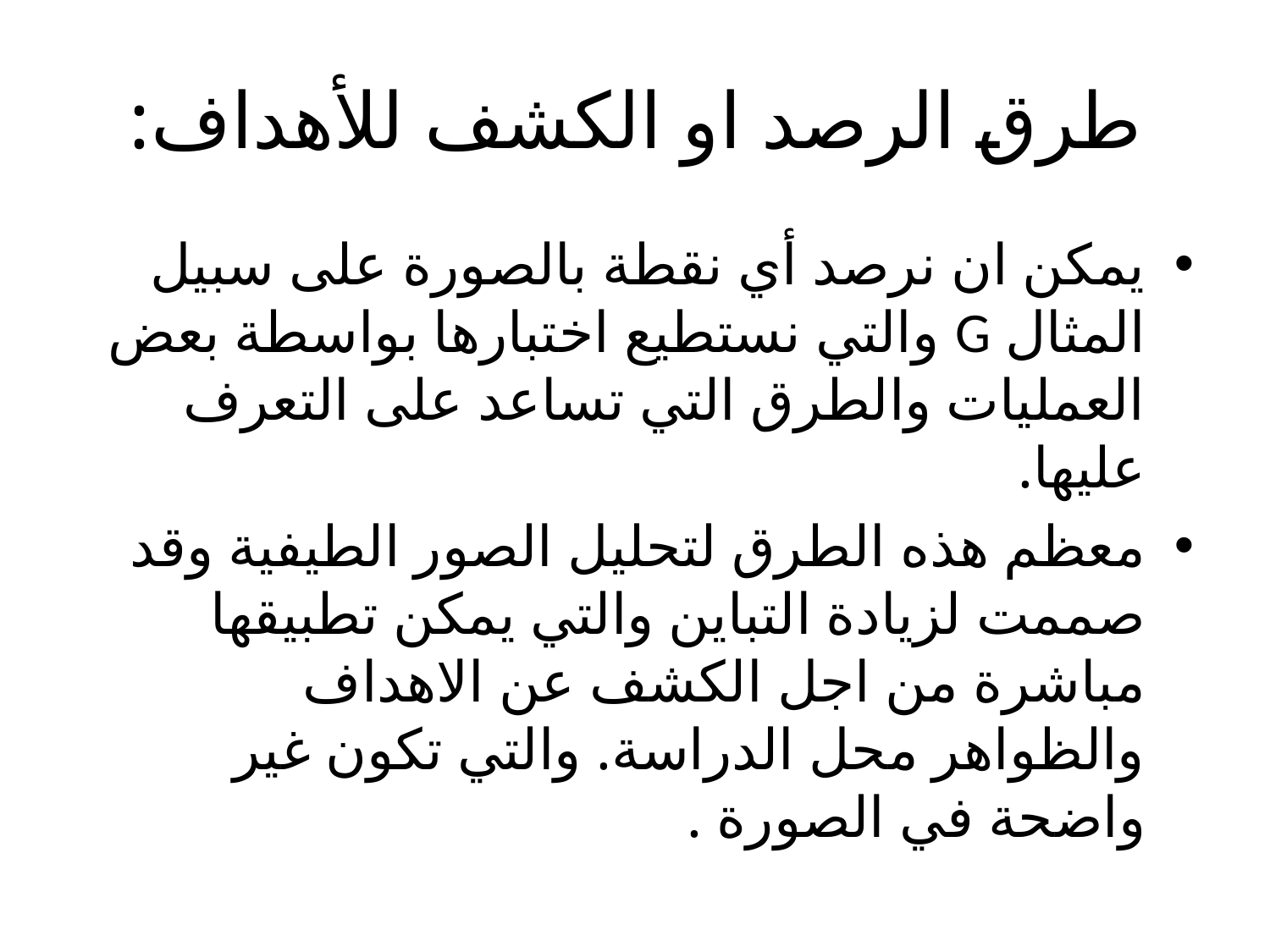

# طرق الرصد او الكشف للأهداف:
يمكن ان نرصد أي نقطة بالصورة على سبيل المثال G والتي نستطيع اختبارها بواسطة بعض العمليات والطرق التي تساعد على التعرف عليها.
معظم هذه الطرق لتحليل الصور الطيفية وقد صممت لزيادة التباين والتي يمكن تطبيقها مباشرة من اجل الكشف عن الاهداف والظواهر محل الدراسة. والتي تكون غير واضحة في الصورة .